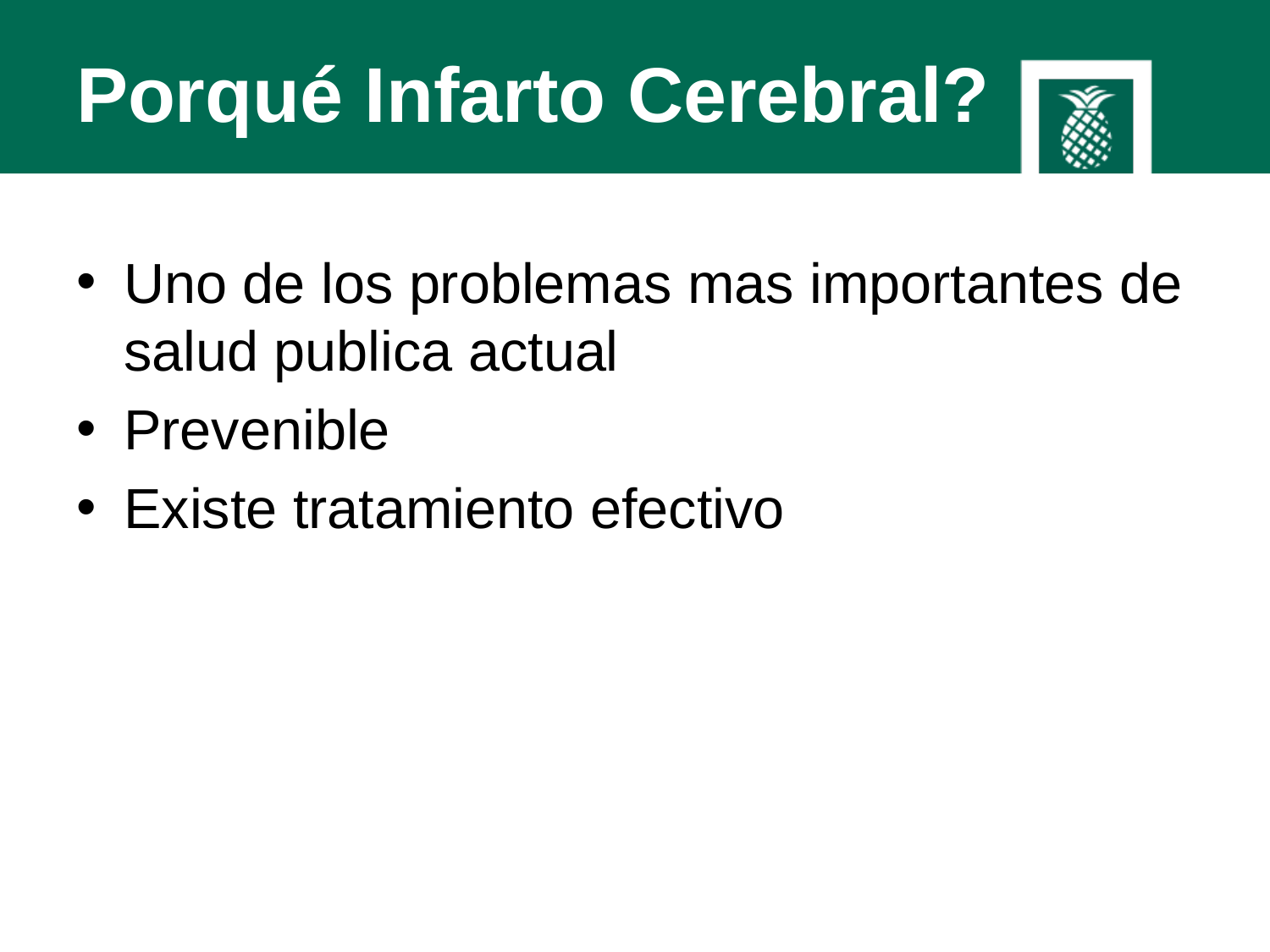

# Porqué Infarto Cerebral?
Uno de los problemas mas importantes de salud publica actual
Prevenible
Existe tratamiento efectivo